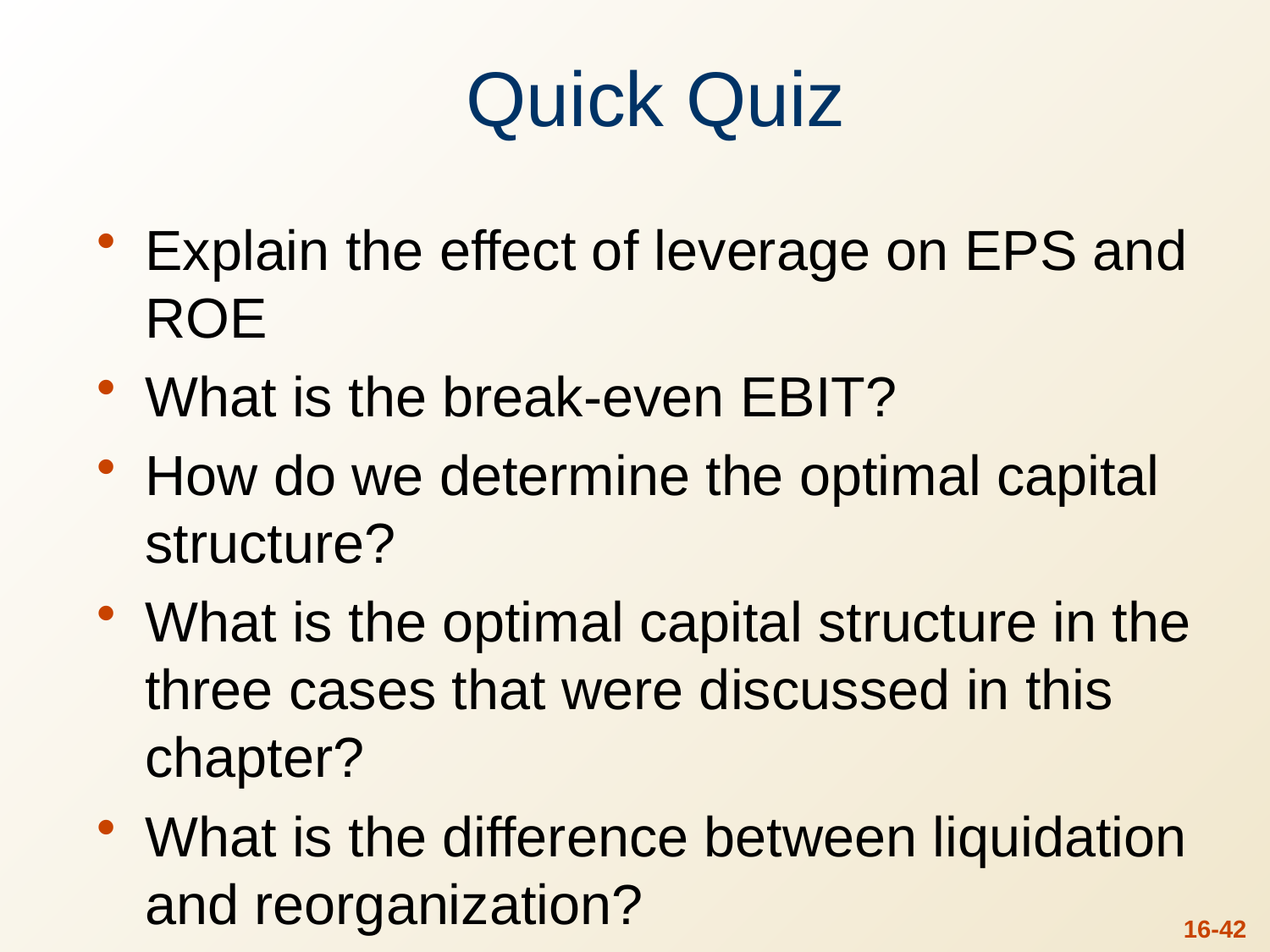

# Quick Quiz
Explain the effect of leverage on EPS and ROE
What is the break-even EBIT?
How do we determine the optimal capital structure?
What is the optimal capital structure in the three cases that were discussed in this chapter?
What is the difference between liquidation and reorganization?

16-42